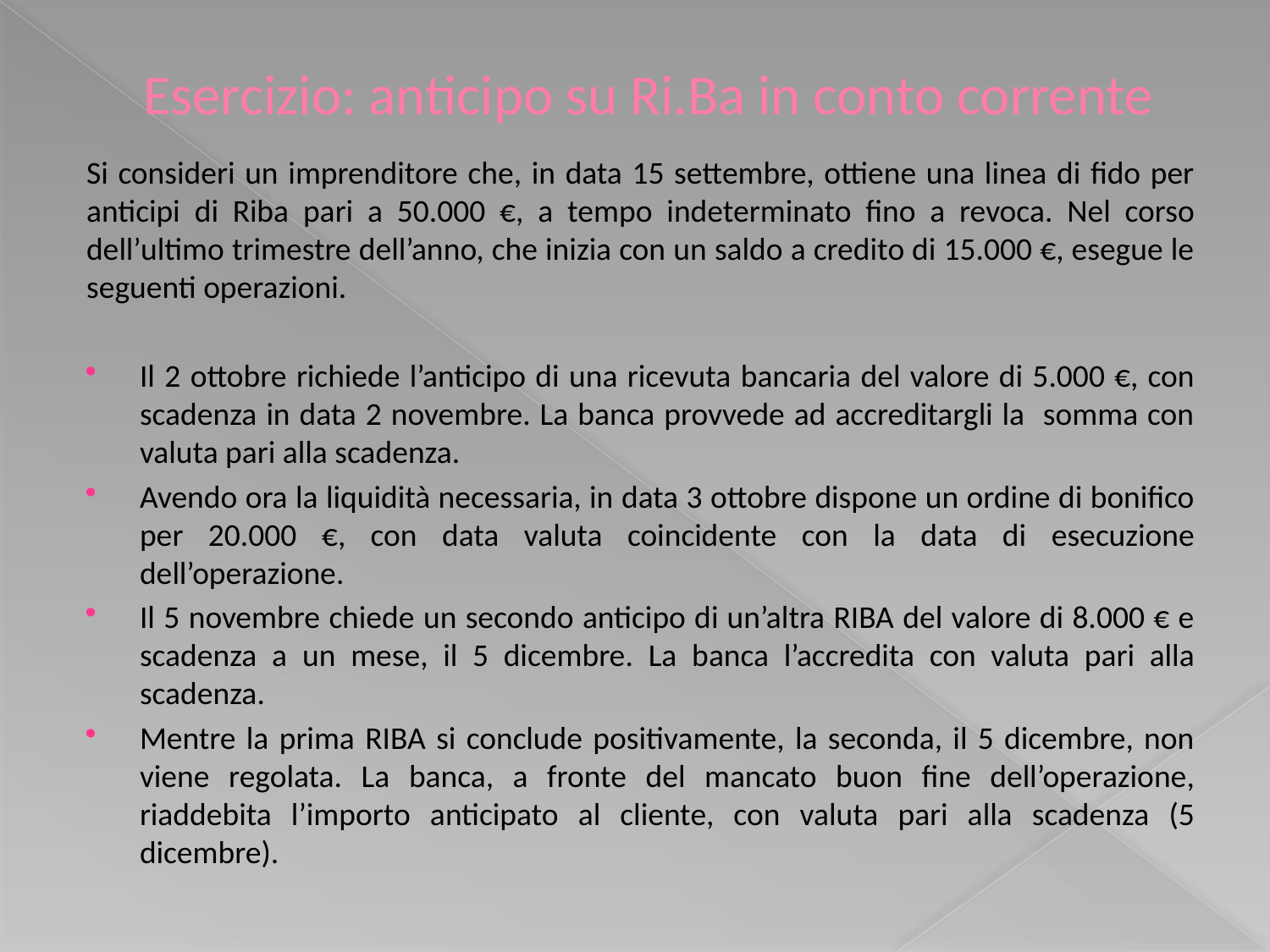

# Esercizio: anticipo su Ri.Ba in conto corrente
Si consideri un imprenditore che, in data 15 settembre, ottiene una linea di fido per anticipi di Riba pari a 50.000 €, a tempo indeterminato fino a revoca. Nel corso dell’ultimo trimestre dell’anno, che inizia con un saldo a credito di 15.000 €, esegue le seguenti operazioni.

Il 2 ottobre richiede l’anticipo di una ricevuta bancaria del valore di 5.000 €, con scadenza in data 2 novembre. La banca provvede ad accreditargli la  somma con valuta pari alla scadenza.
Avendo ora la liquidità necessaria, in data 3 ottobre dispone un ordine di bonifico per 20.000 €, con data valuta coincidente con la data di esecuzione dell’operazione.
Il 5 novembre chiede un secondo anticipo di un’altra RIBA del valore di 8.000 € e scadenza a un mese, il 5 dicembre. La banca l’accredita con valuta pari alla scadenza.
Mentre la prima RIBA si conclude positivamente, la seconda, il 5 dicembre, non viene regolata. La banca, a fronte del mancato buon fine dell’operazione, riaddebita l’importo anticipato al cliente, con valuta pari alla scadenza (5 dicembre).